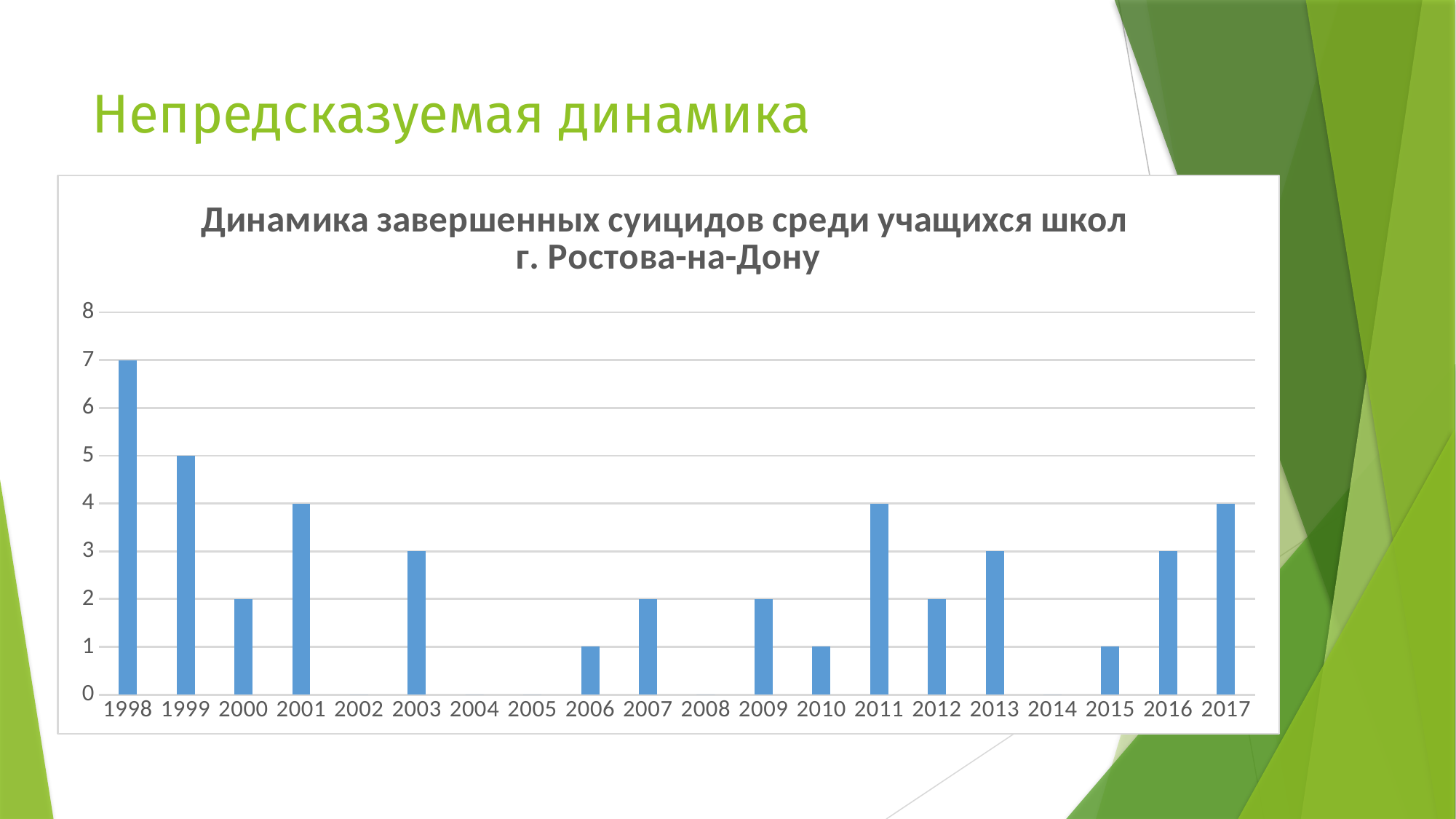

# Непредсказуемая динамика

### Chart: Динамика завершенных суицидов среди учащихся школ
г. Ростова-на-Дону

| Category |  |
|---|---|
| 1998 | 7.0 |
| 1999 | 5.0 |
| 2000 | 2.0 |
| 2001 | 4.0 |
| 2002 | 0.0 |
| 2003 | 3.0 |
| 2004 | 0.0 |
| 2005 | 0.0 |
| 2006 | 1.0 |
| 2007 | 2.0 |
| 2008 | 0.0 |
| 2009 | 2.0 |
| 2010 | 1.0 |
| 2011 | 4.0 |
| 2012 | 2.0 |
| 2013 | 3.0 |
| 2014 | 0.0 |
| 2015 | 1.0 |
| 2016 | 3.0 |
| 2017 | 4.0 |